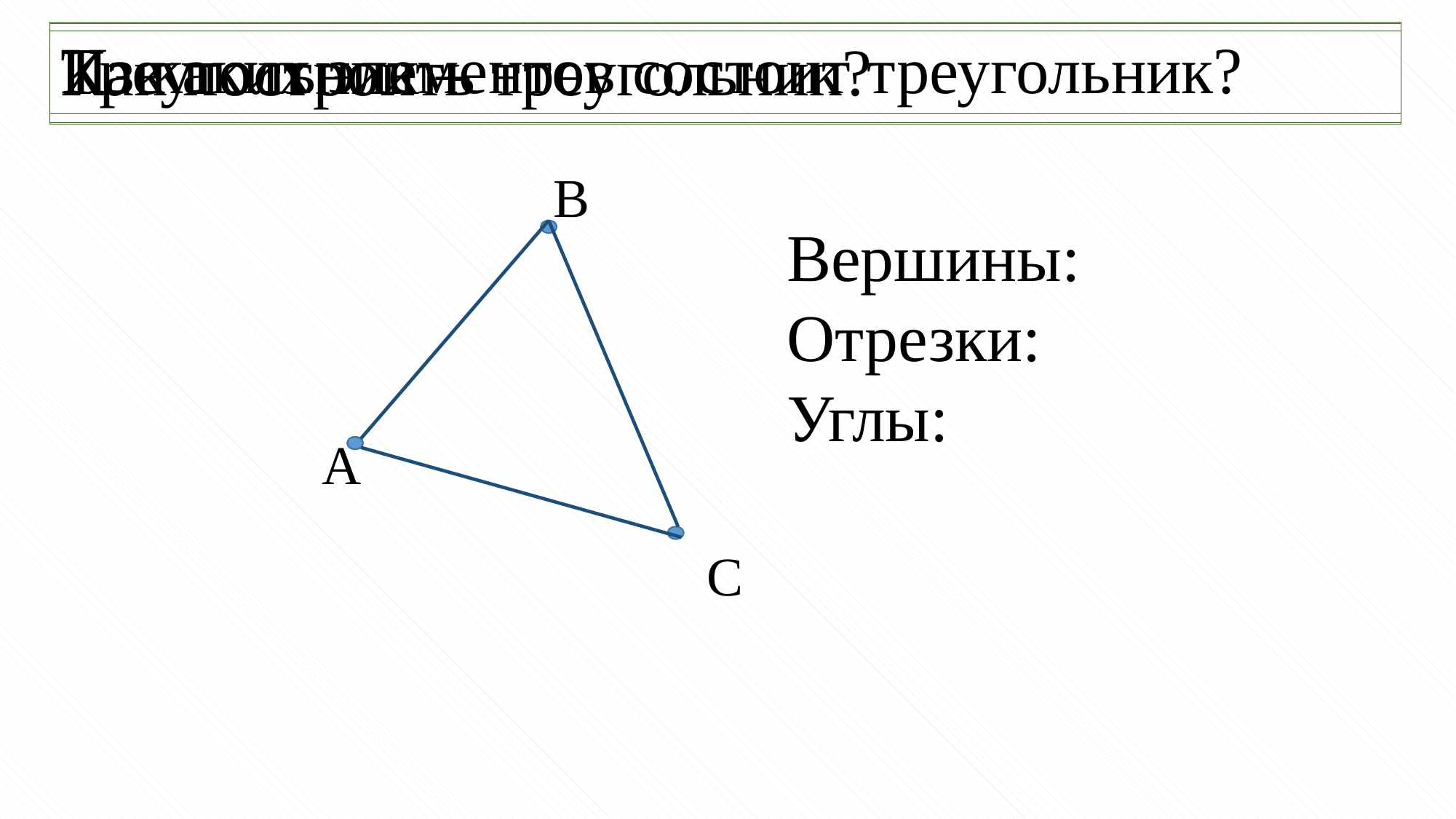

Треугольник –
# Как построить треугольник?
Из каких элементов состоит треугольник?
B
A
C
Вершины:
Отрезки:
Углы: